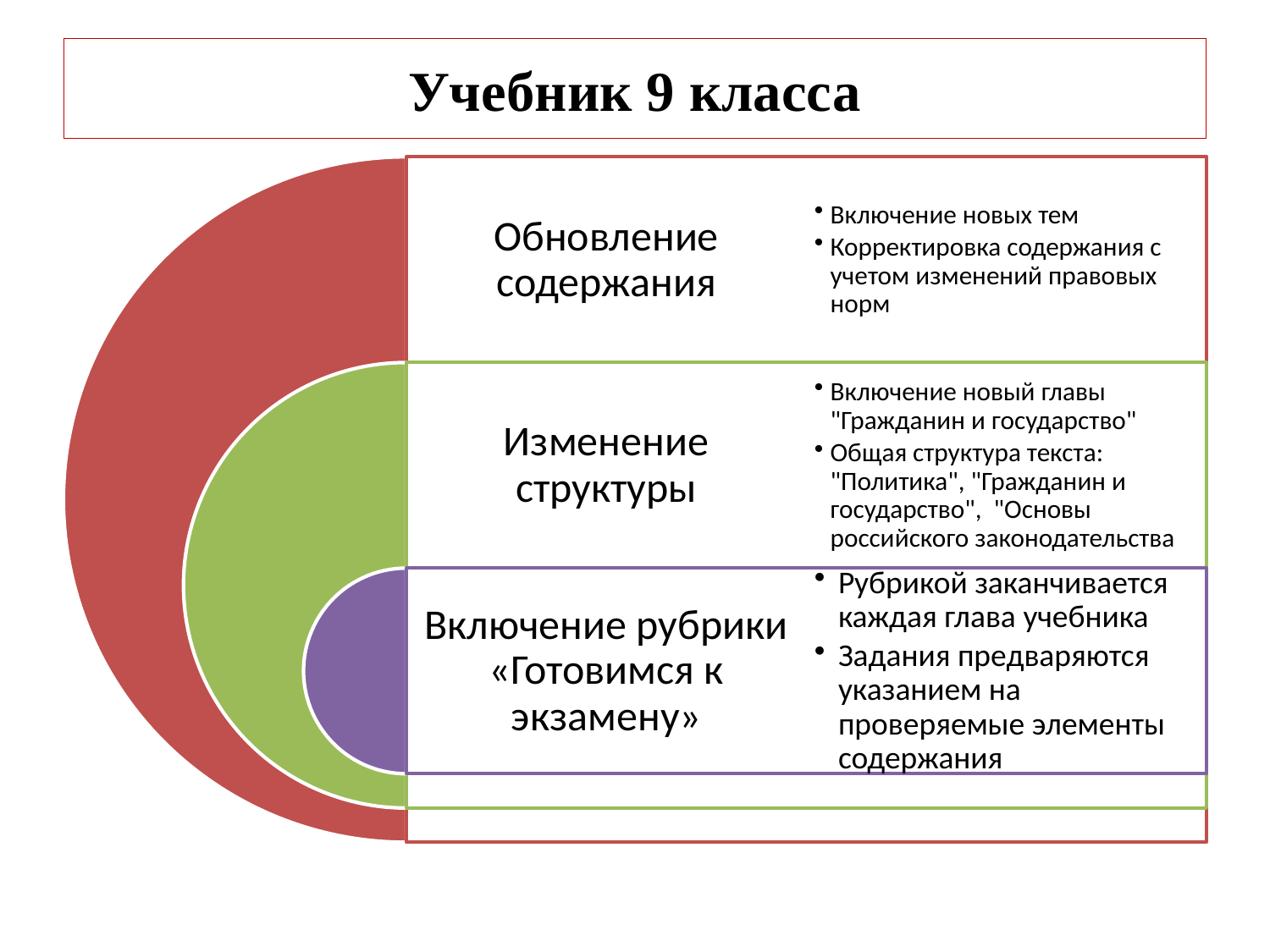

# Учебник 9 класса
Обновление содержания
Изменение структуры
Включение рубрики «Готовимся к экзамену»
Включение новых тем
Корректировка содержания с учетом изменений правовых норм
Включение новый главы "Гражданин и государство"
Общая структура текста: "Политика", "Гражданин и государство",  "Основы российского законодательства
Рубрикой заканчивается каждая глава учебника
Задания предваряются указанием на проверяемые элементы содержания